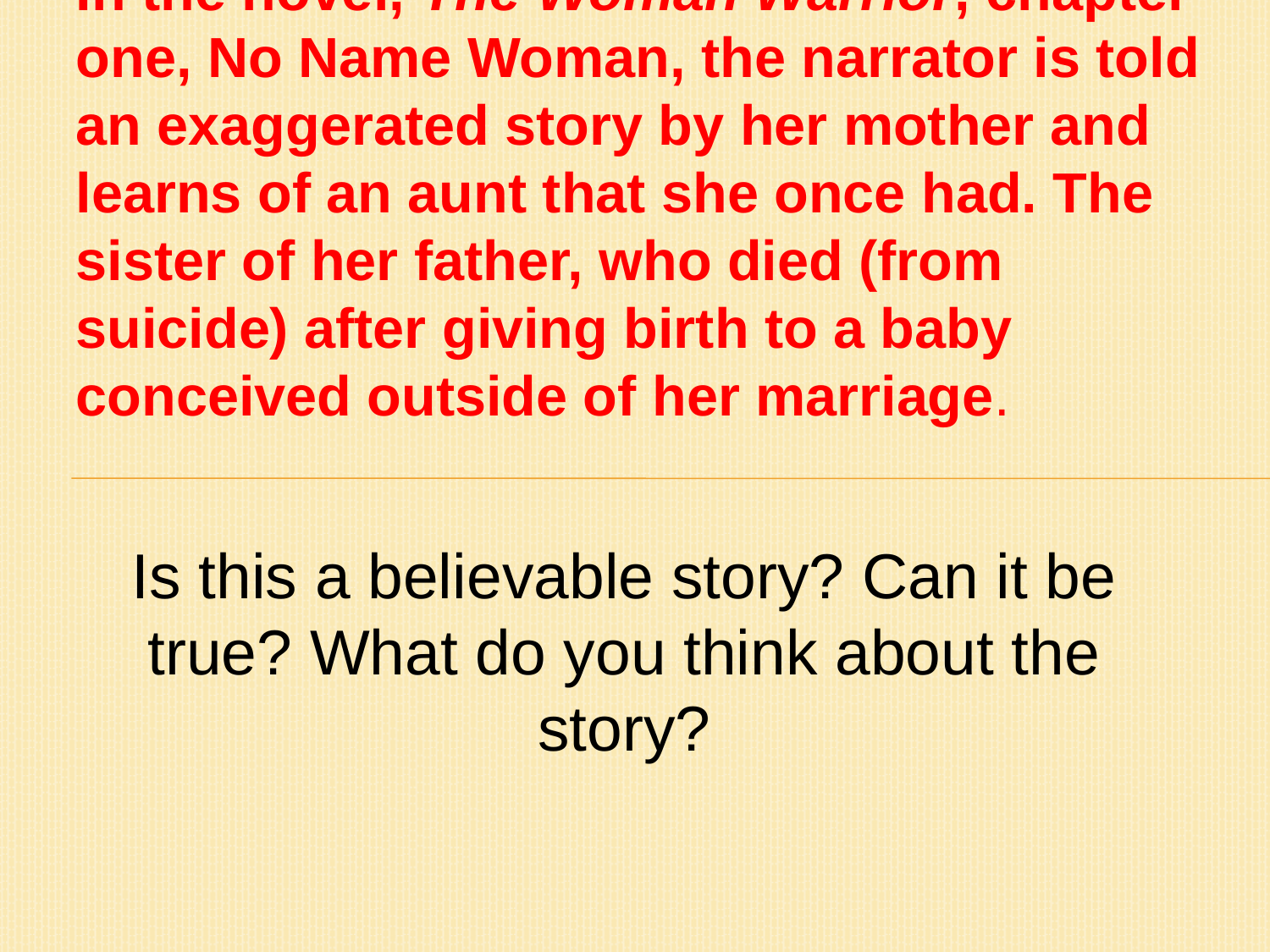

In the novel, The Woman Warrior, chapter one, No Name Woman, the narrator is told an exaggerated story by her mother and learns of an aunt that she once had. The sister of her father, who died (from suicide) after giving birth to a baby conceived outside of her marriage.
Is this a believable story? Can it be true? What do you think about the story?